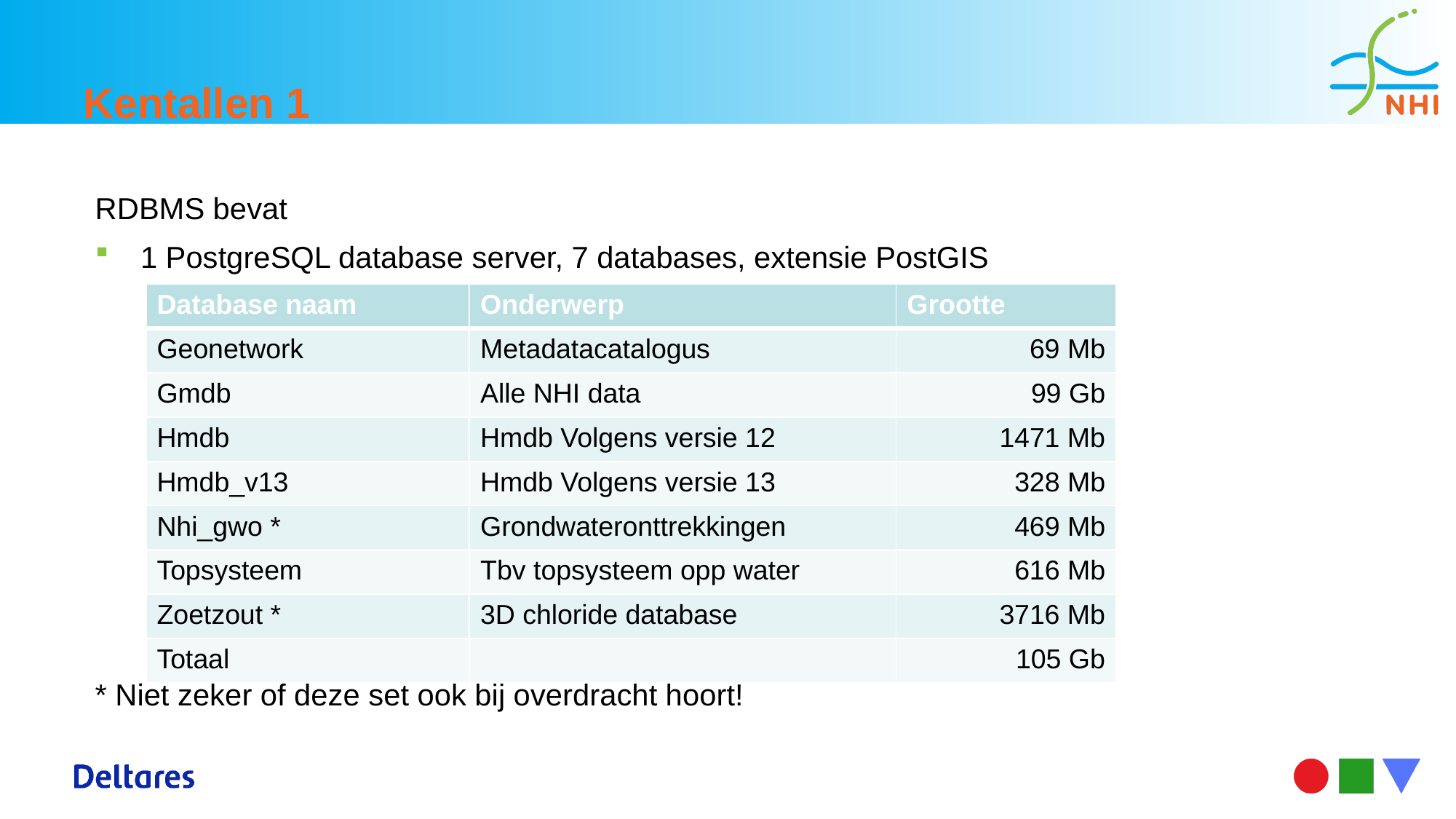

# Kentallen 1
RDBMS bevat
1 PostgreSQL database server, 7 databases, extensie PostGIS

* Niet zeker of deze set ook bij overdracht hoort!

| Database naam | Onderwerp | Grootte |
| --- | --- | --- |
| Geonetwork | Metadatacatalogus | 69 Mb |
| Gmdb | Alle NHI data | 99 Gb |
| Hmdb | Hmdb Volgens versie 12 | 1471 Mb |
| Hmdb\_v13 | Hmdb Volgens versie 13 | 328 Mb |
| Nhi\_gwo \* | Grondwateronttrekkingen | 469 Mb |
| Topsysteem | Tbv topsysteem opp water | 616 Mb |
| Zoetzout \* | 3D chloride database | 3716 Mb |
| Totaal |  | 105 Gb |